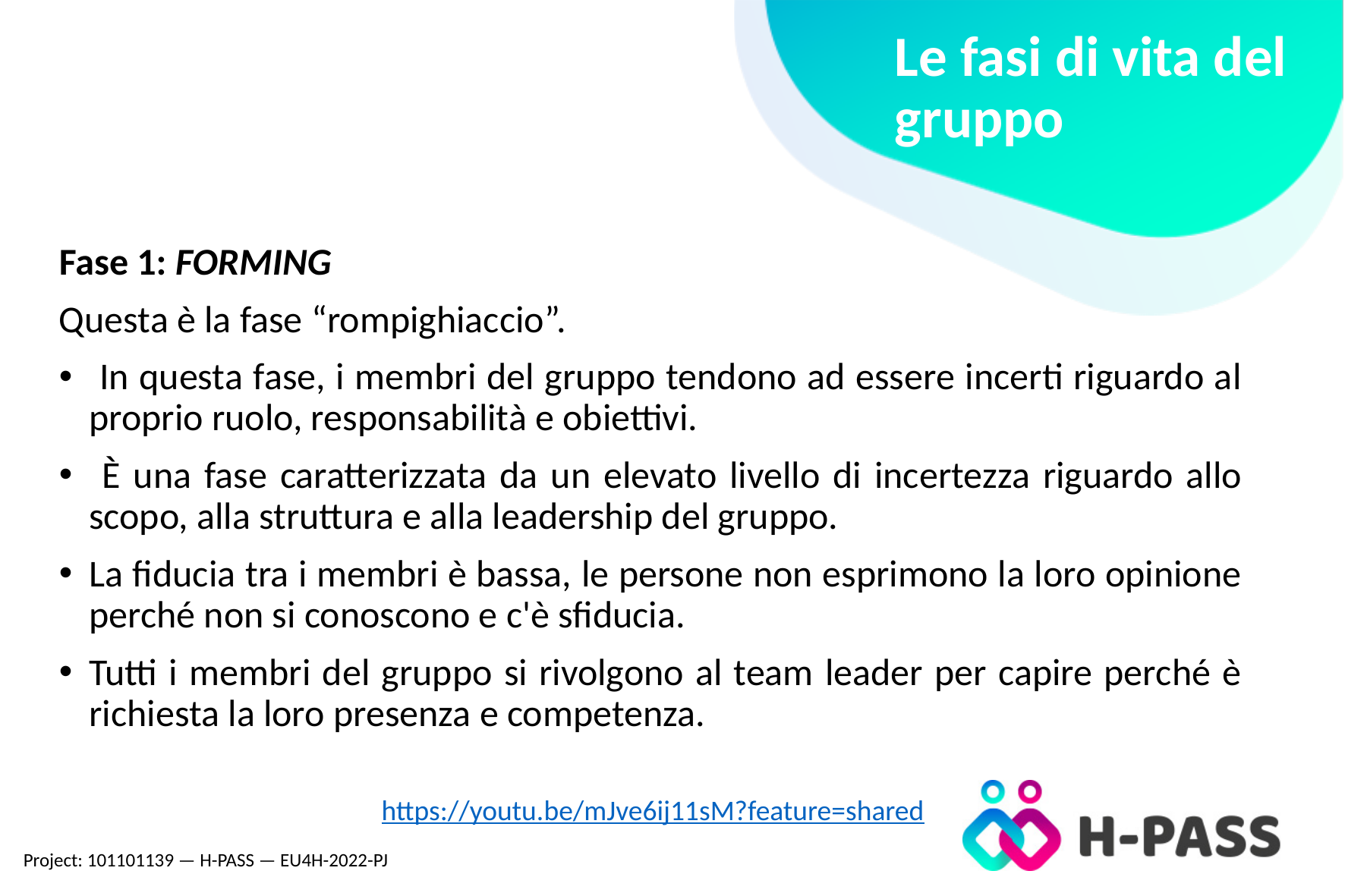

Le fasi di vita del gruppo
Fase 1: FORMING
Questa è la fase “rompighiaccio”.
 In questa fase, i membri del gruppo tendono ad essere incerti riguardo al proprio ruolo, responsabilità e obiettivi.
 È una fase caratterizzata da un elevato livello di incertezza riguardo allo scopo, alla struttura e alla leadership del gruppo.
La fiducia tra i membri è bassa, le persone non esprimono la loro opinione perché non si conoscono e c'è sfiducia.
Tutti i membri del gruppo si rivolgono al team leader per capire perché è richiesta la loro presenza e competenza.
https://youtu.be/mJve6ij11sM?feature=shared
Project: 101101139 — H-PASS — EU4H-2022-PJ